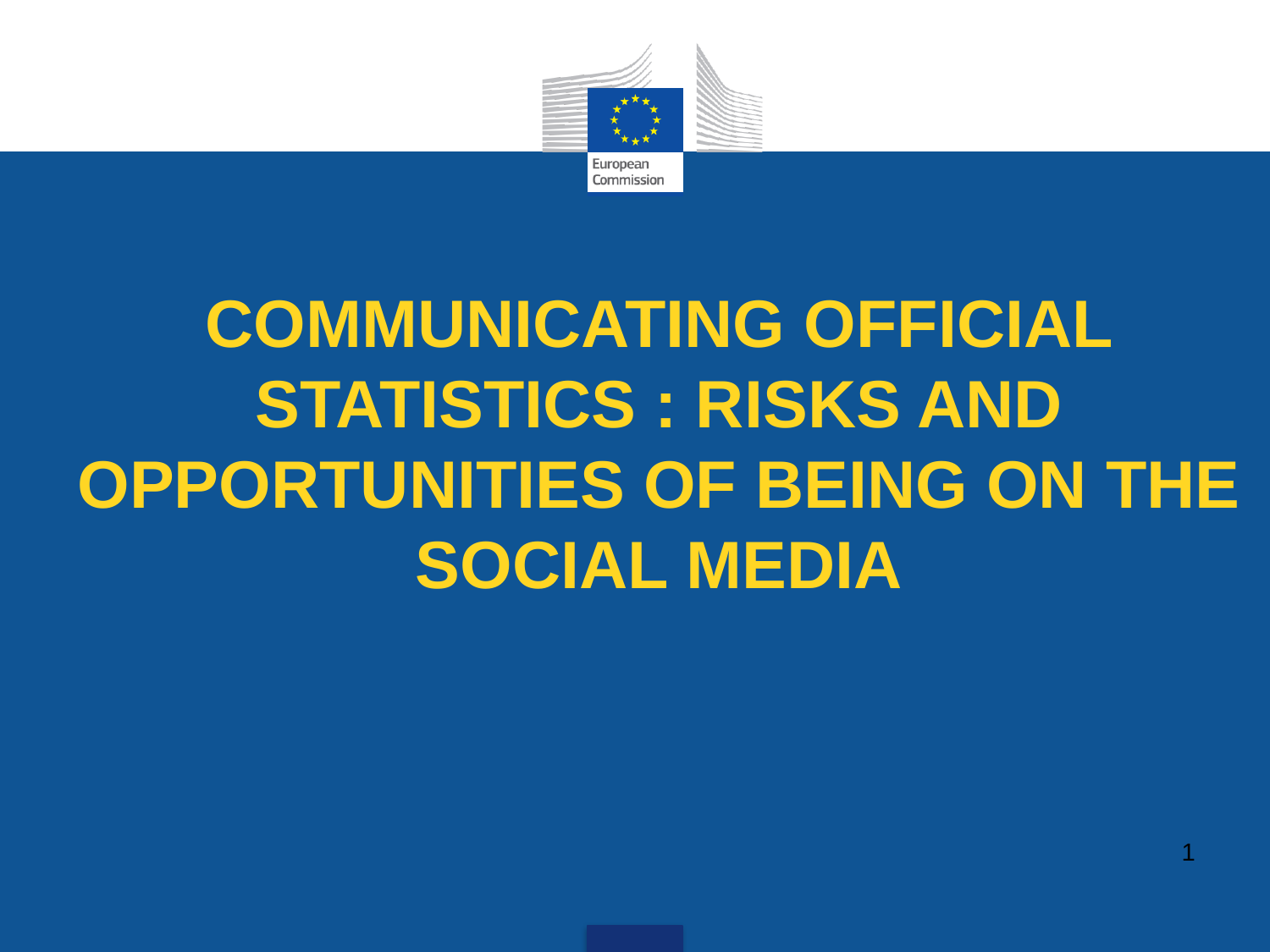

# COMMUNICATING OFFICIAL STATISTICS : RISKS AND OPPORTUNITIES OF BEING ON THE SOCIAL MEDIA
1